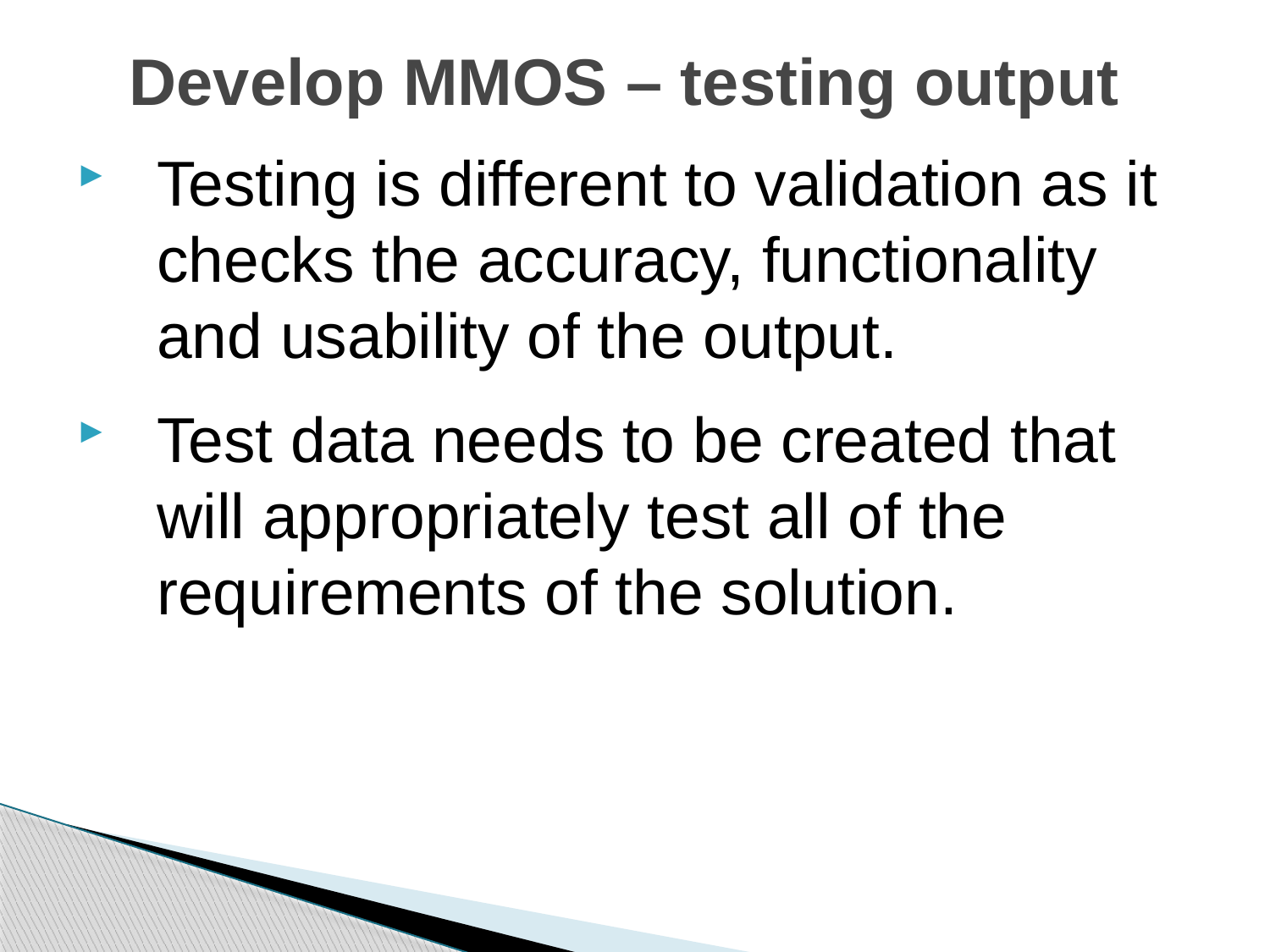

# Develop MMOS – testing output
Testing is different to validation as it checks the accuracy, functionality and usability of the output.
Test data needs to be created that will appropriately test all of the requirements of the solution.